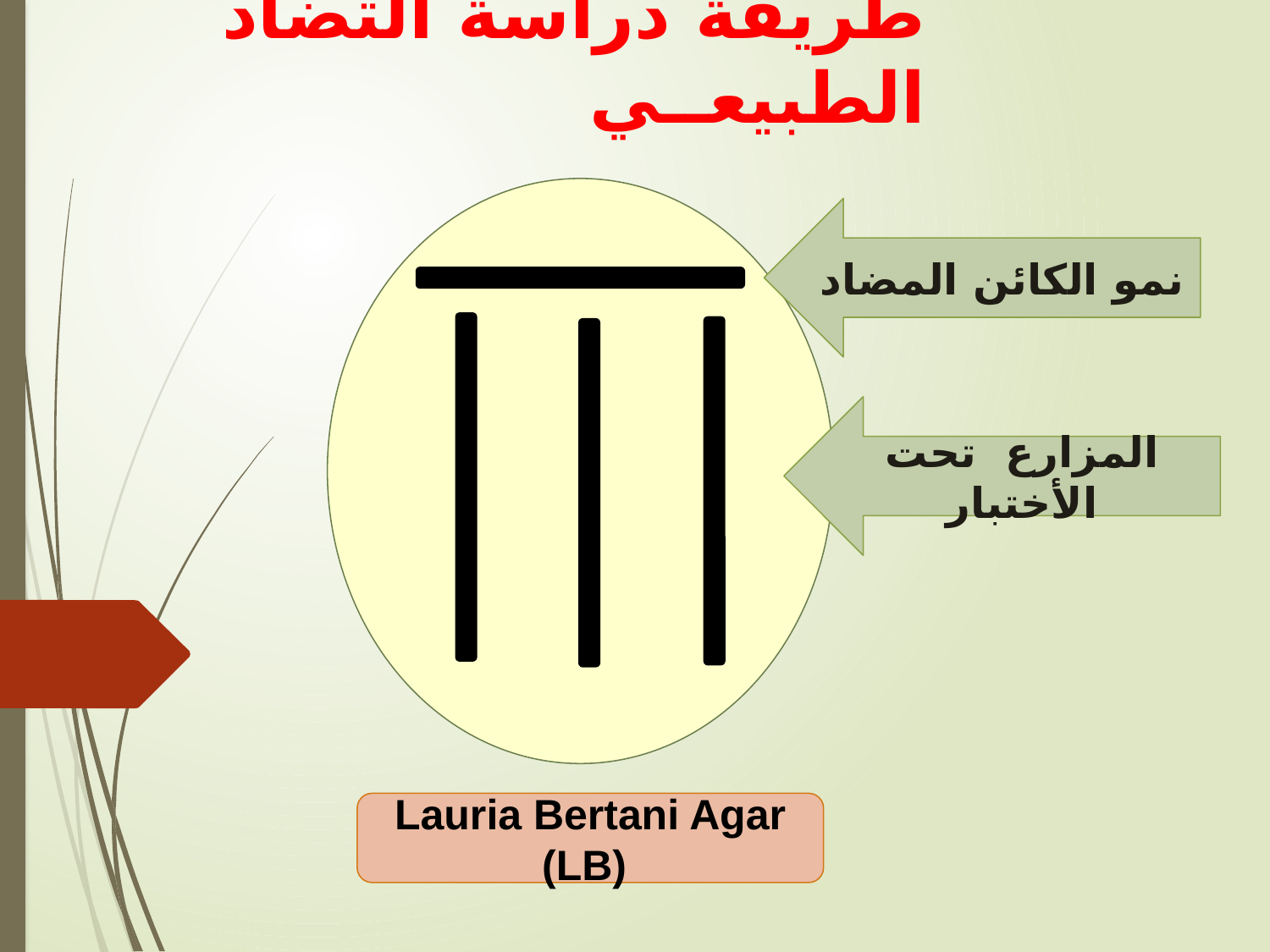

طريقة دراسة التضاد الطبيعــي

نمو الكائن المضاد

المزارع  تحت الأختبار
Lauria Bertani Agar (LB)